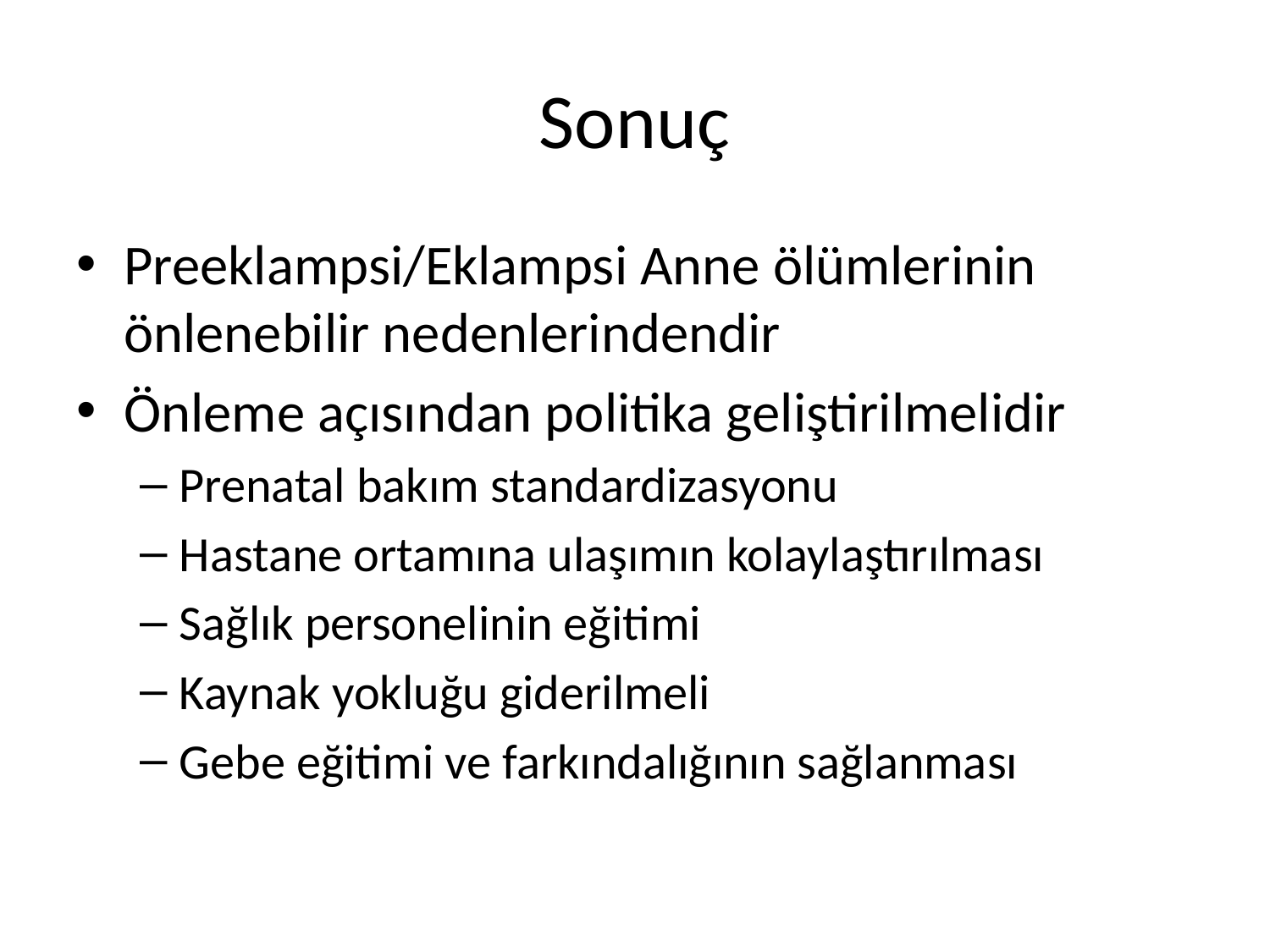

# Sonuç
Preeklampsi/Eklampsi Anne ölümlerinin önlenebilir nedenlerindendir
Önleme açısından politika geliştirilmelidir
Prenatal bakım standardizasyonu
Hastane ortamına ulaşımın kolaylaştırılması
Sağlık personelinin eğitimi
Kaynak yokluğu giderilmeli
Gebe eğitimi ve farkındalığının sağlanması